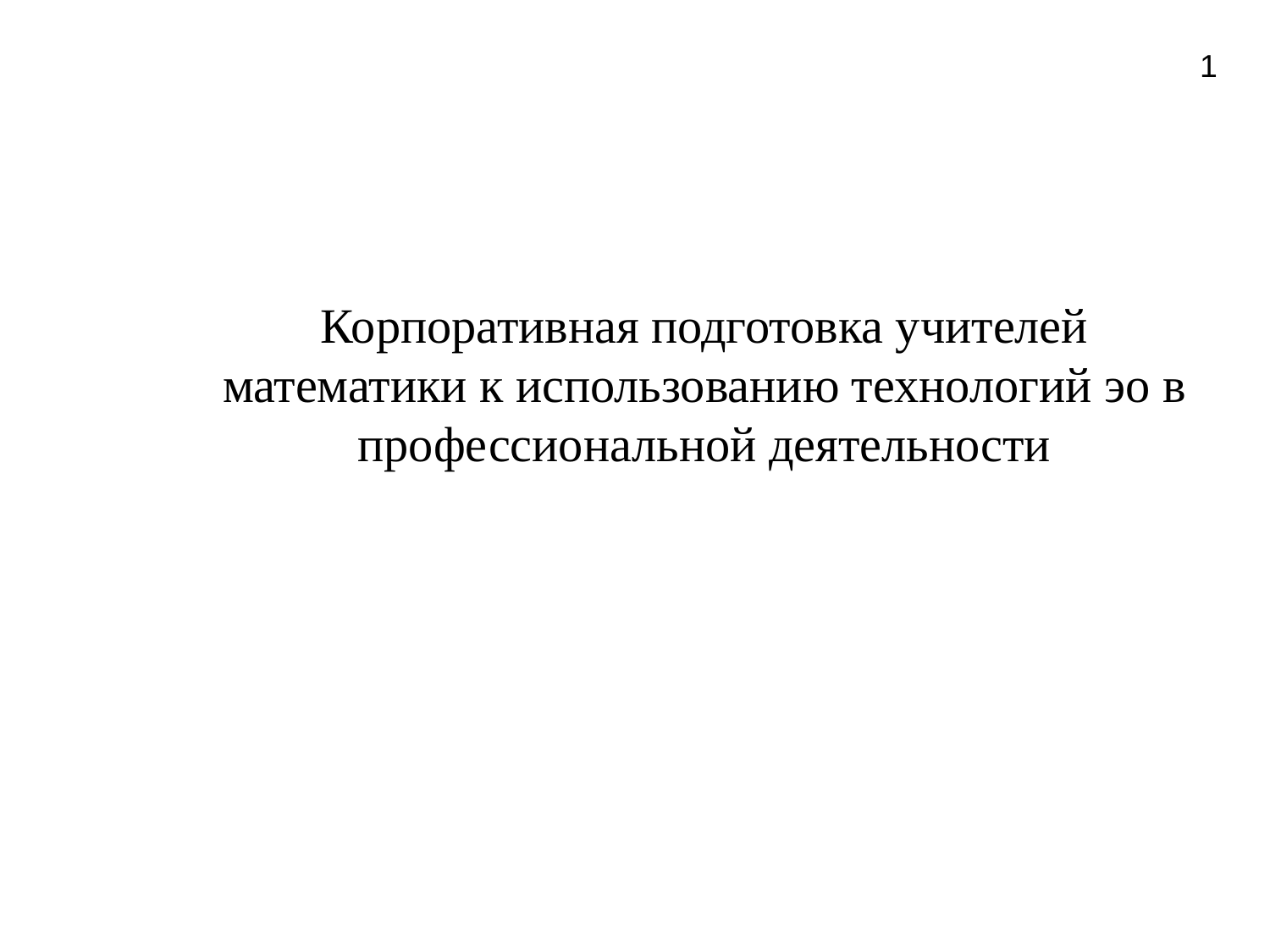

1

Корпоративная подготовка учителей математики к использованию технологий эо в профессиональной деятельности